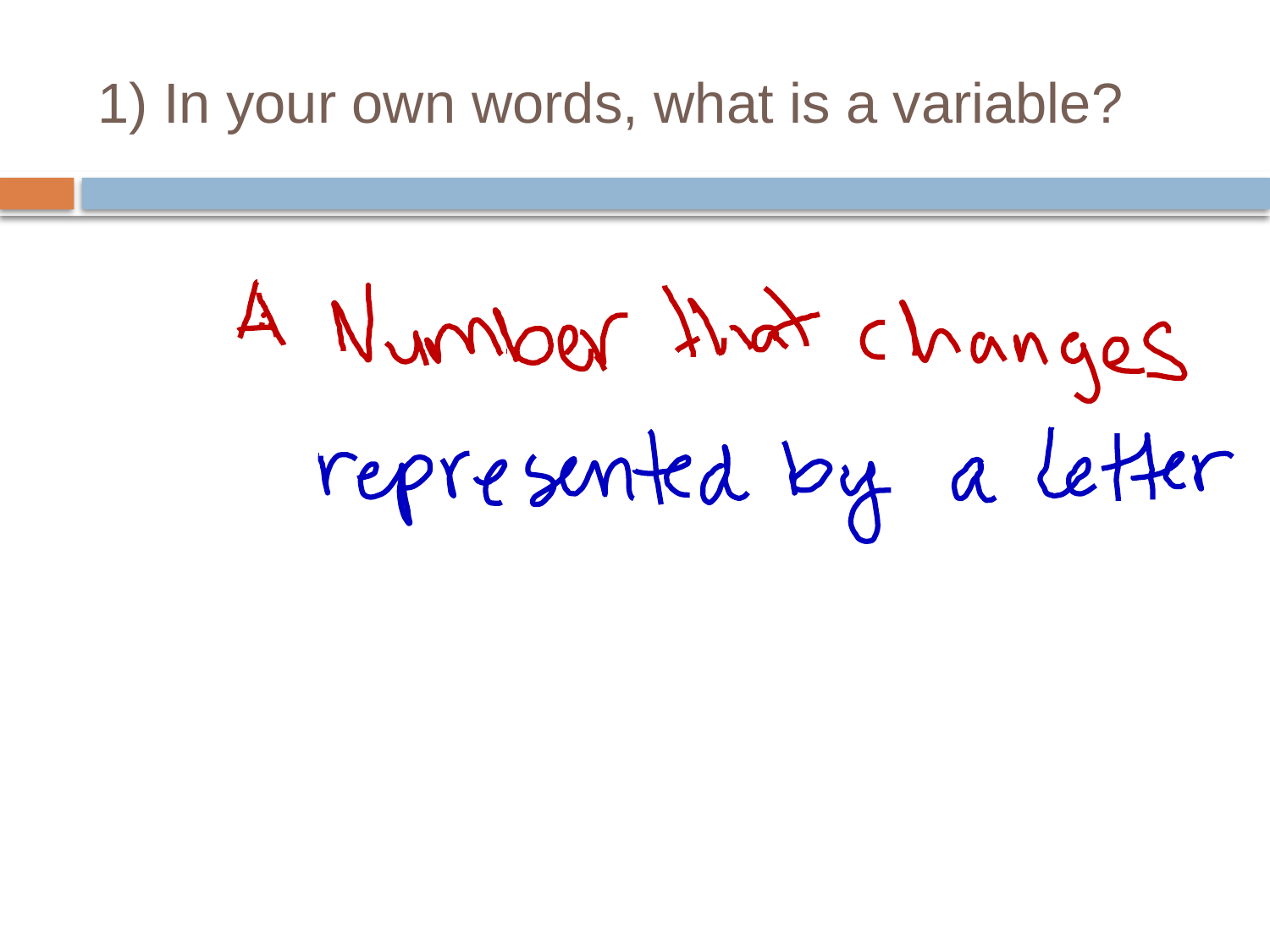

# 1) In your own words, what is a variable?